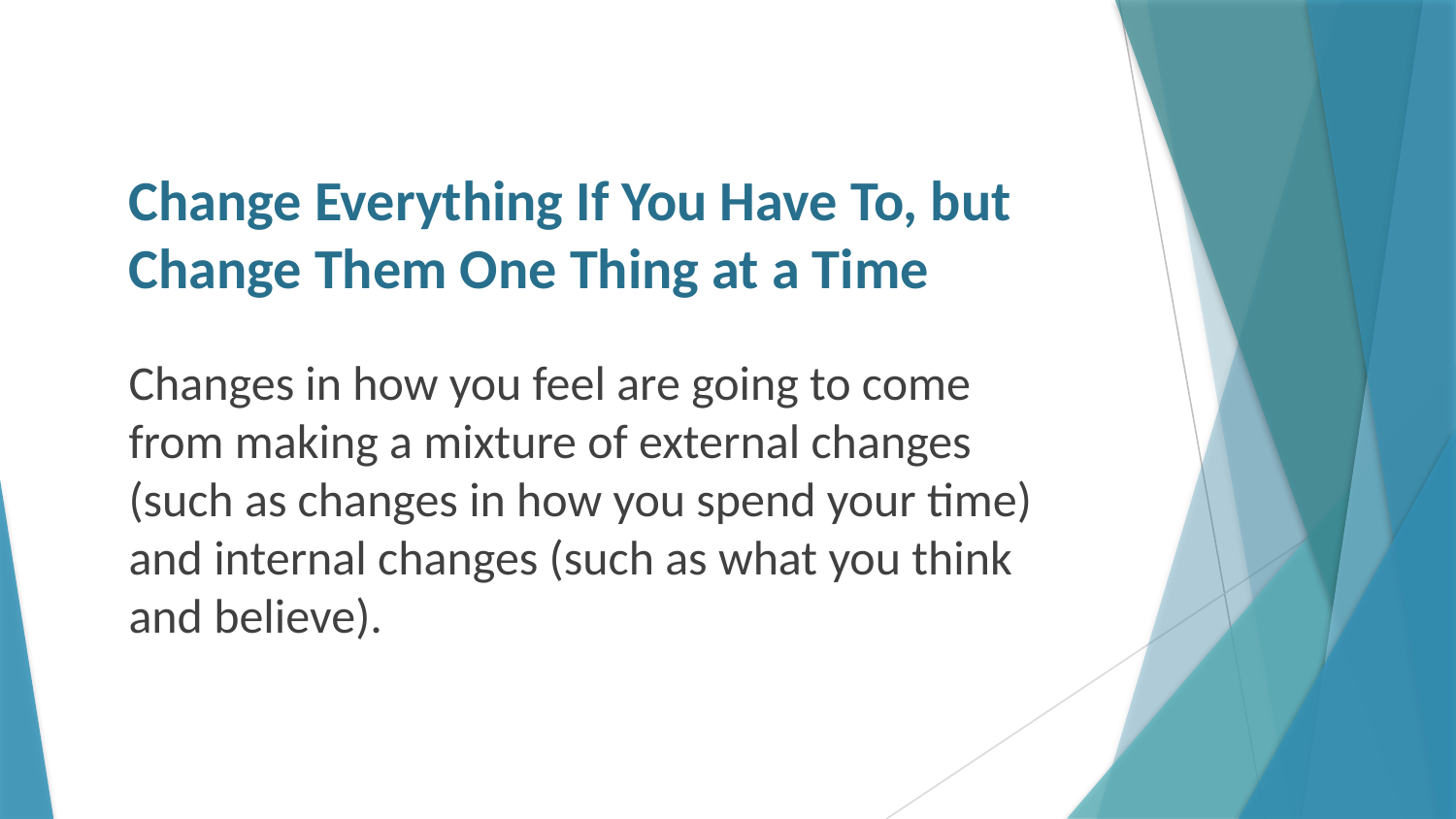

# Change Everything If You Have To, but Change Them One Thing at a Time
Changes in how you feel are going to come from making a mixture of external changes (such as changes in how you spend your time) and internal changes (such as what you think and believe).